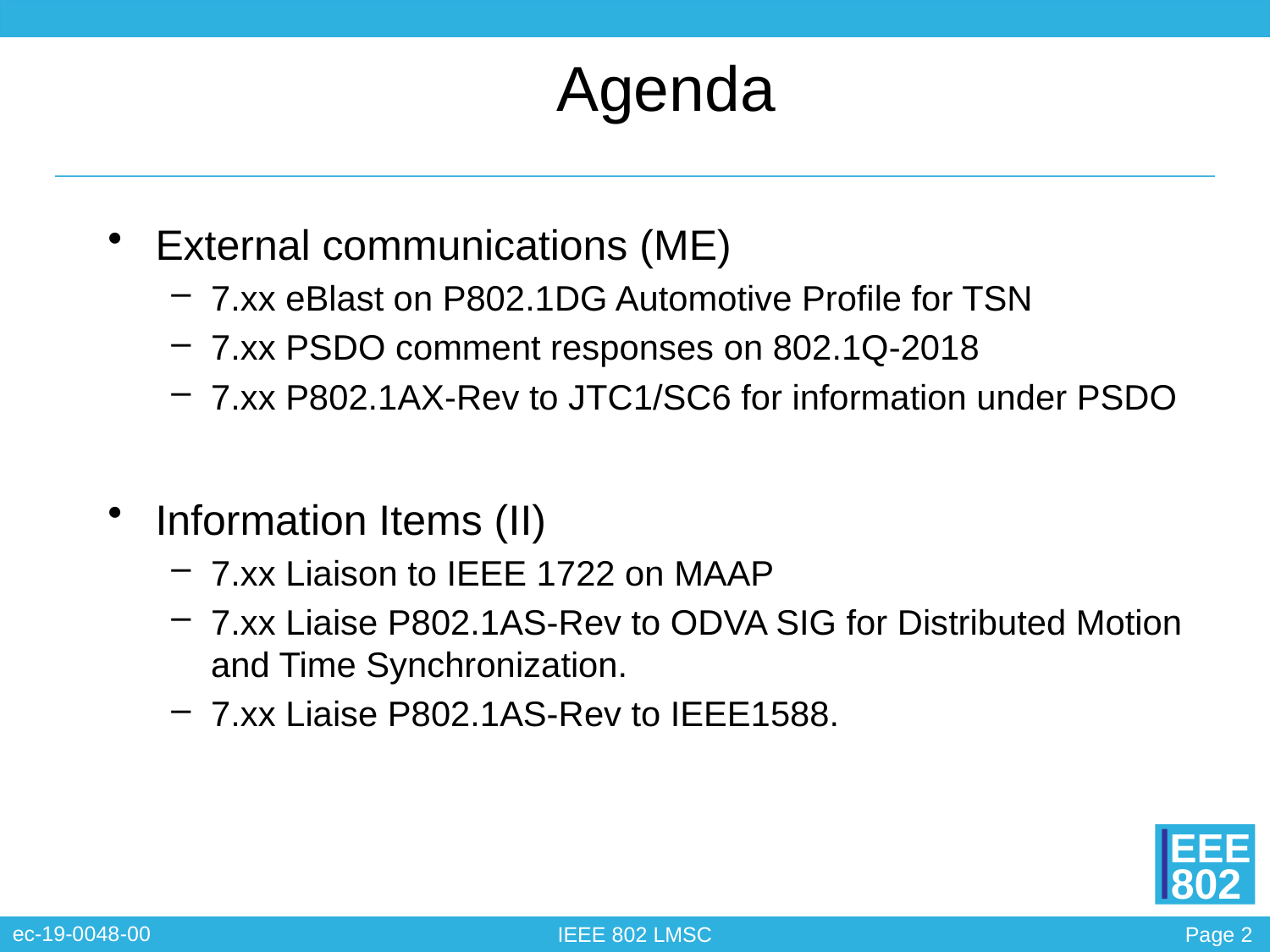

# Agenda
External communications (ME)
7.xx eBlast on P802.1DG Automotive Profile for TSN
7.xx PSDO comment responses on 802.1Q-2018
7.xx P802.1AX-Rev to JTC1/SC6 for information under PSDO

Information Items (II)
7.xx Liaison to IEEE 1722 on MAAP
7.xx Liaise P802.1AS-Rev to ODVA SIG for Distributed Motion and Time Synchronization.
7.xx Liaise P802.1AS-Rev to IEEE1588.